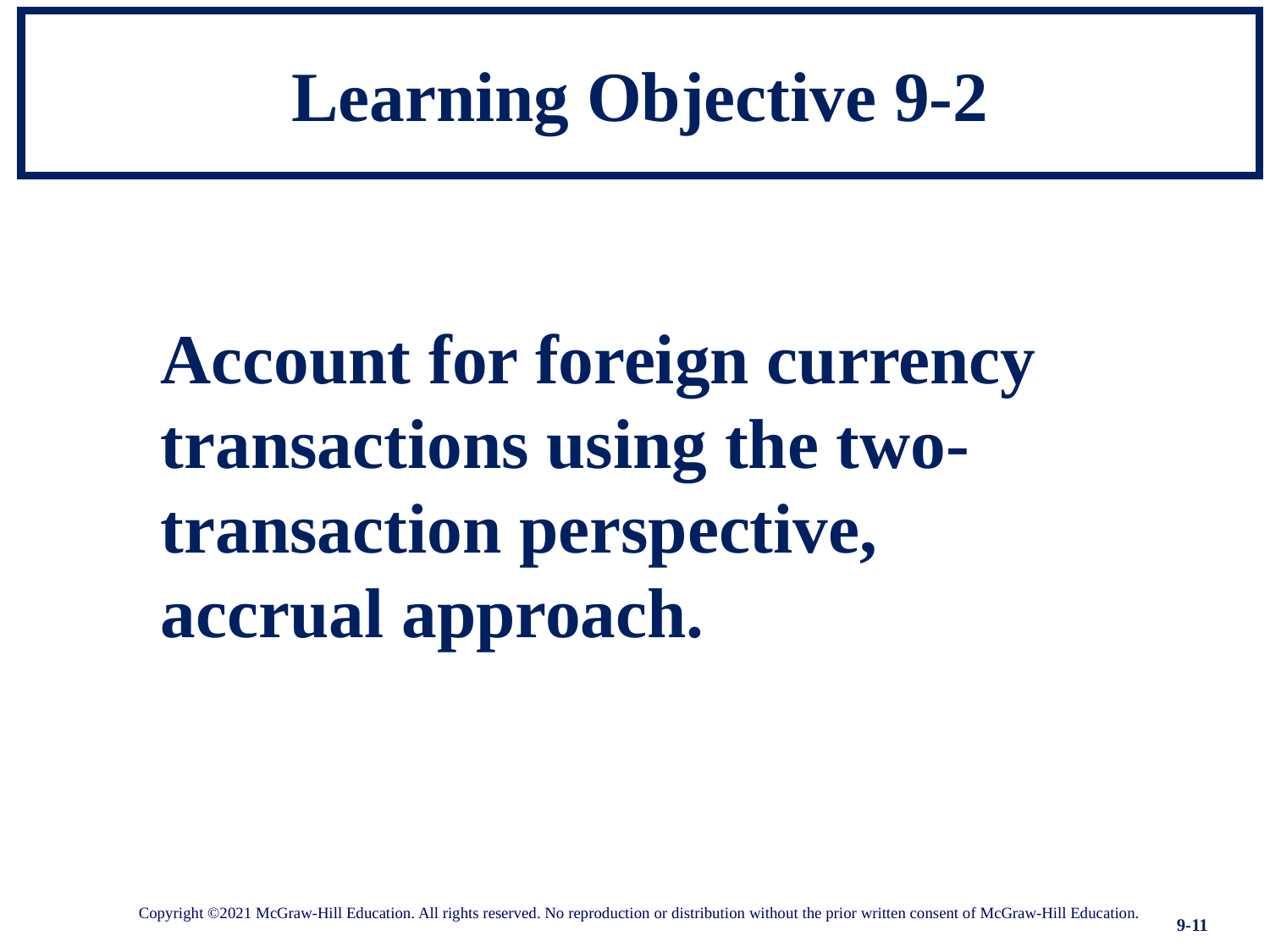

# Learning Objective 9-2

Account for foreign currency transactions using the two- transaction perspective, accrual approach.

Copyright ©2021 McGraw-Hill Education. All rights reserved. No reproduction or distribution without the prior written consent of McGraw-Hill Education.
9-11